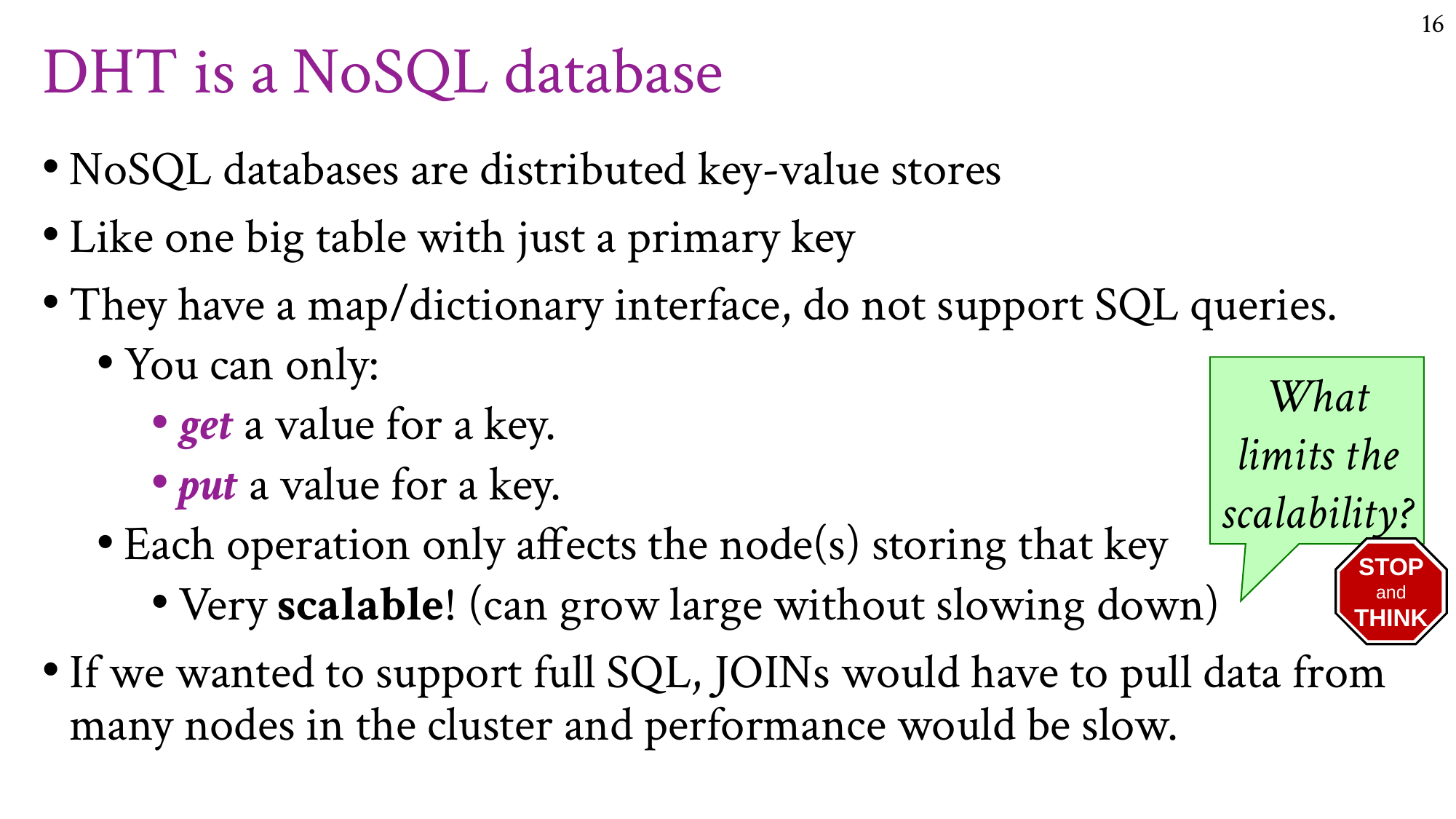

# DHT is a NoSQL database
NoSQL databases are distributed key-value stores
Like one big table with just a primary key
They have a map/dictionary interface, do not support SQL queries.
You can only:
get a value for a key.
put a value for a key.
Each operation only affects the node(s) storing that key
Very scalable! (can grow large without slowing down)
If we wanted to support full SQL, JOINs would have to pull data from many nodes in the cluster and performance would be slow.

What limits the scalability?

STOP
and
THINK